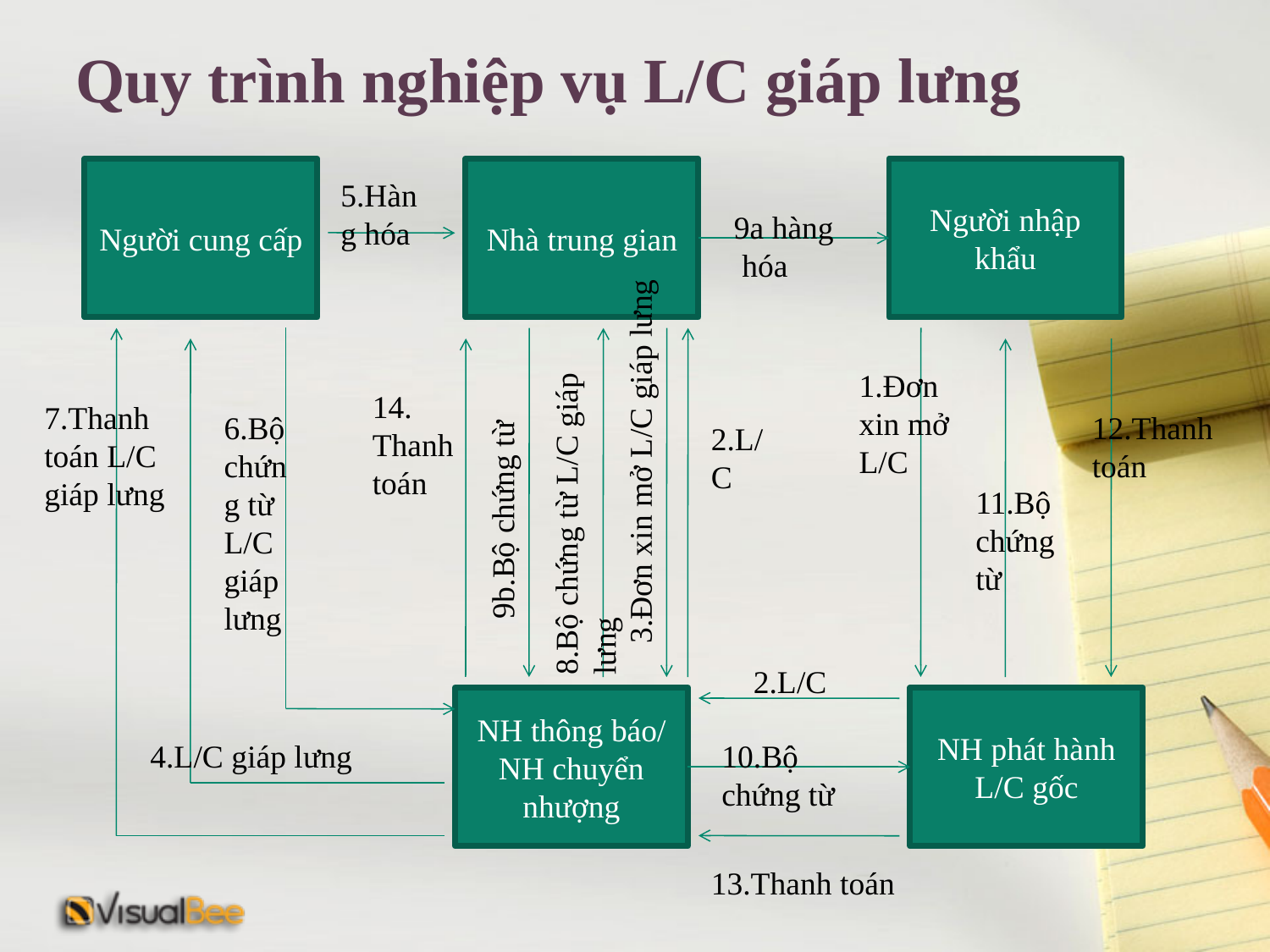

# Quy trình nghiệp vụ L/C giáp lưng
Người cung cấp
Nhà trung gian
Người nhập khẩu
5.Hàng hóa
9a hàng
 hóa
3.Đơn xin mở L/C giáp lưng
8.Bộ chứng từ L/C giáp lưng
9b.Bộ chứng từ
1.Đơn xin mở
L/C
14.
Thanh toán
7.Thanh toán L/C giáp lưng
6.Bộ chứng từ L/C giáp lưng
12.Thanh toán
2.L/C
11.Bộ chứng từ
2.L/C
NH thông báo/ NH chuyển nhượng
NH phát hành L/C gốc
4.L/C giáp lưng
10.Bộ chứng từ
13.Thanh toán